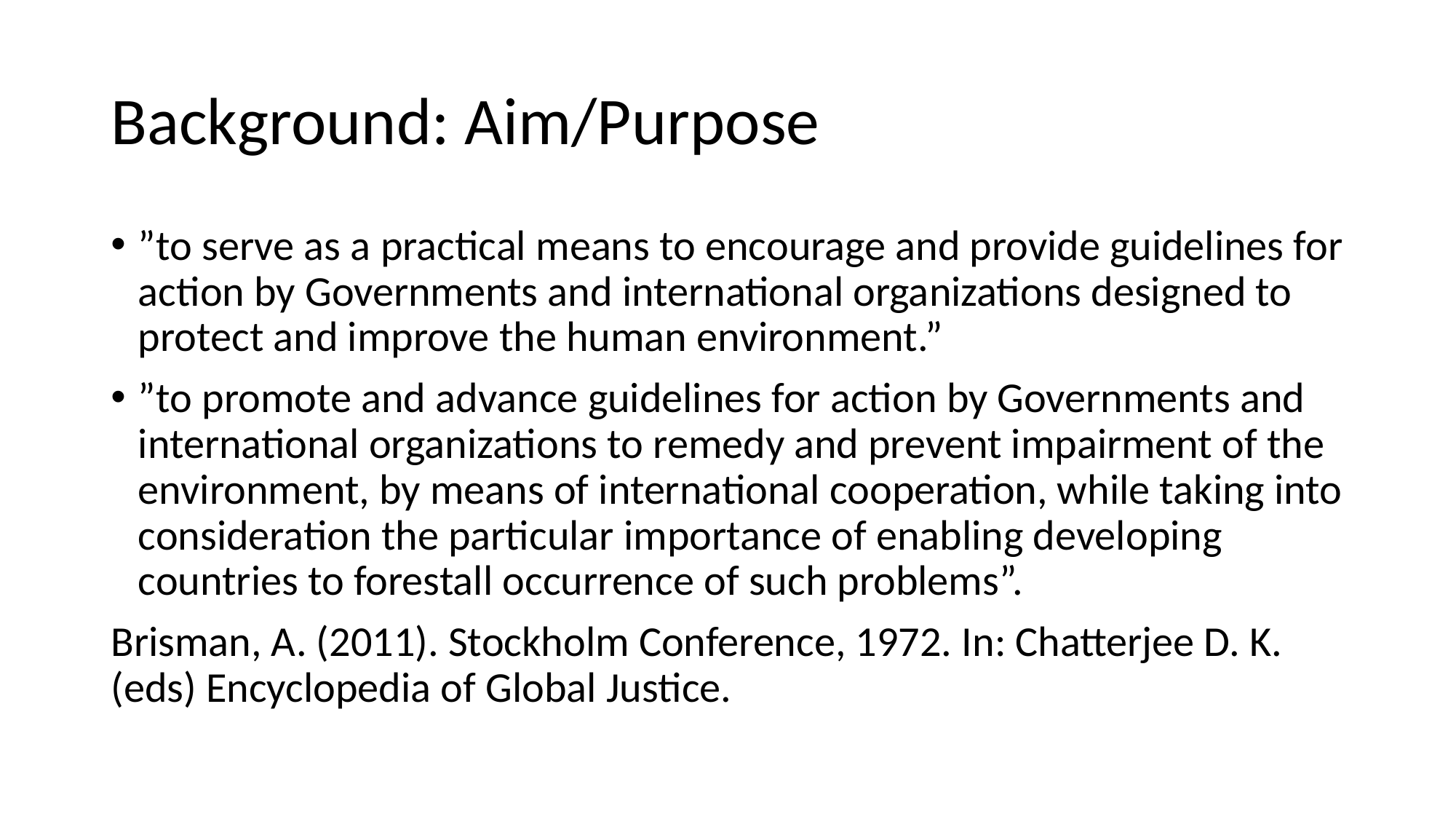

# Background: Aim/Purpose
”to serve as a practical means to encourage and provide guidelines for action by Governments and international organizations designed to protect and improve the human environment.”
”to promote and advance guidelines for action by Governments and international organizations to remedy and prevent impairment of the environment, by means of international cooperation, while taking into consideration the particular importance of enabling developing countries to forestall occurrence of such problems”.
Brisman, A. (2011). Stockholm Conference, 1972. In: Chatterjee D. K. (eds) Encyclopedia of Global Justice.